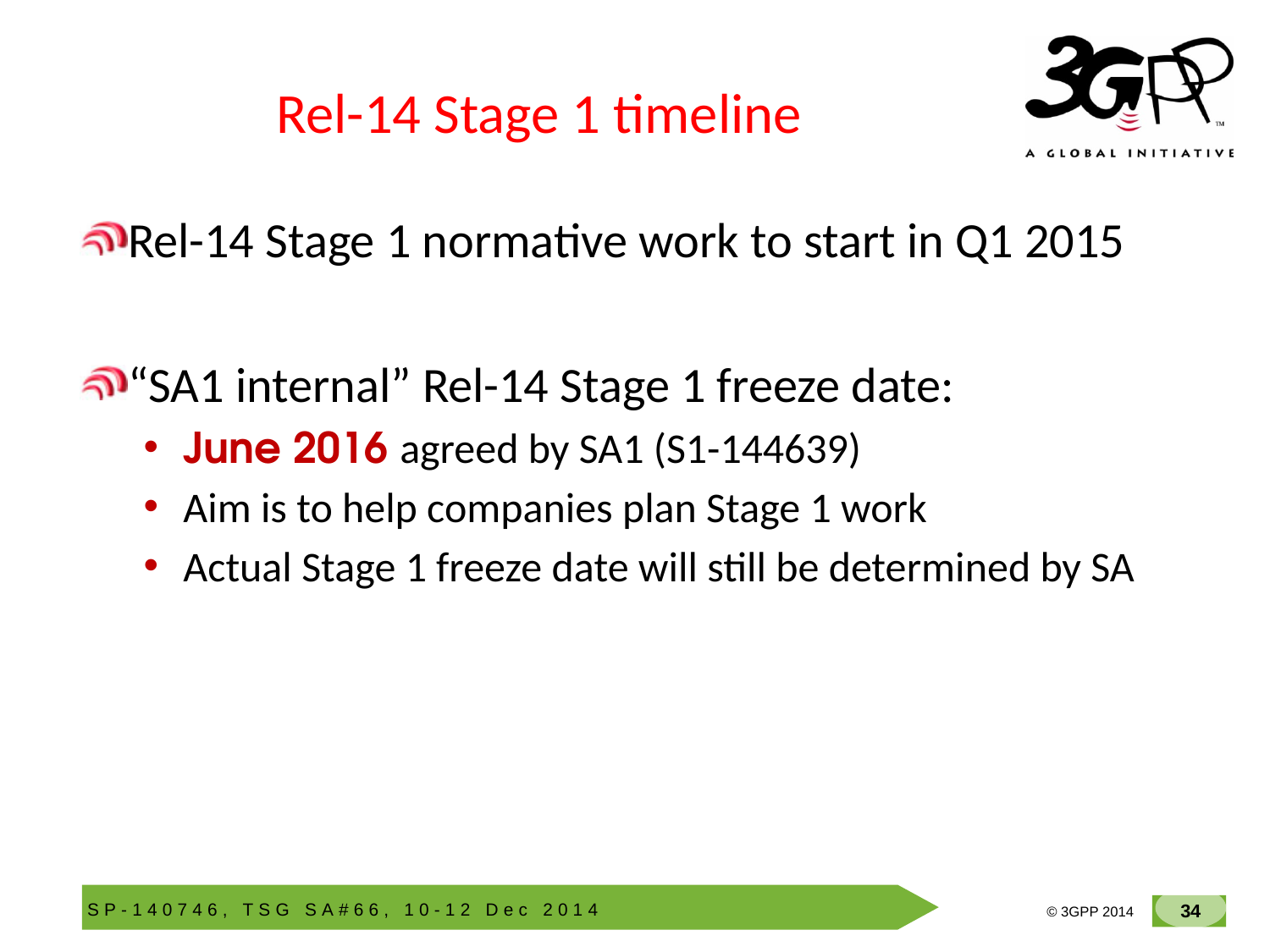

# Rel-14 Stage 1 timeline
Rel-14 Stage 1 normative work to start in Q1 2015

“SA1 internal” Rel-14 Stage 1 freeze date:
June 2016 agreed by SA1 (S1-144639)
Aim is to help companies plan Stage 1 work
Actual Stage 1 freeze date will still be determined by SA